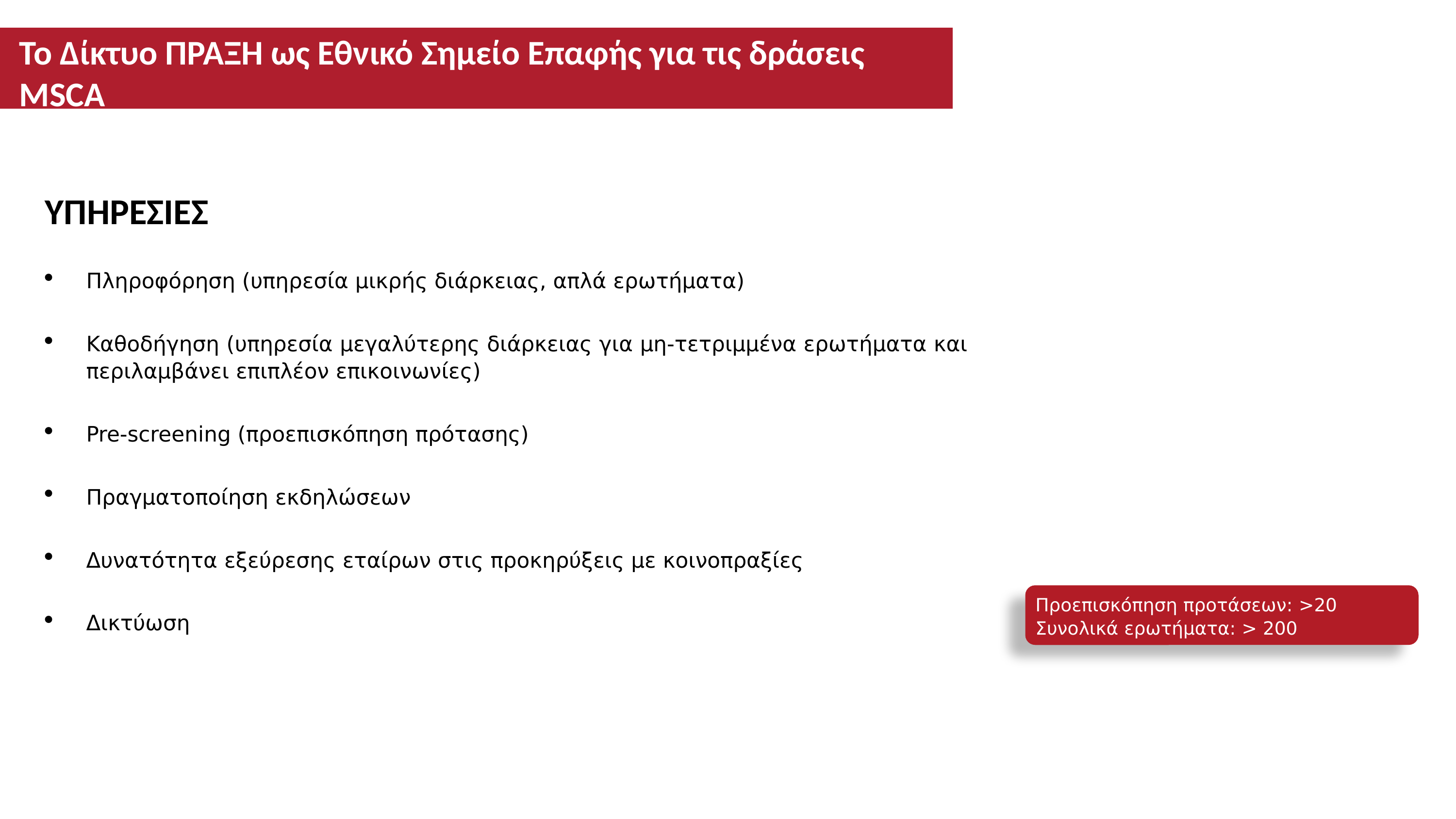

#
Το Δίκτυο ΠΡΑΞΗ ως Εθνικό Σημείο Επαφής για τις δράσεις MSCA

ΥΠΗΡΕΣΙΕΣ

Πληροφόρηση (υπηρεσία μικρής διάρκειας, απλά ερωτήματα)

Καθοδήγηση (υπηρεσία μεγαλύτερης διάρκειας για μη-τετριμμένα ερωτήματα και περιλαμβάνει επιπλέον επικοινωνίες)

Pre-screening (προεπισκόπηση πρότασης)

Πραγματοποίηση εκδηλώσεων

Δυνατότητα εξεύρεσης εταίρων στις προκηρύξεις με κοινοπραξίες

Δικτύωση

Προεπισκόπηση προτάσεων: >20
Συνολικά ερωτήματα: > 200
Εκδήλωση για το ERC 05 Σεπτεμβρίου 2024